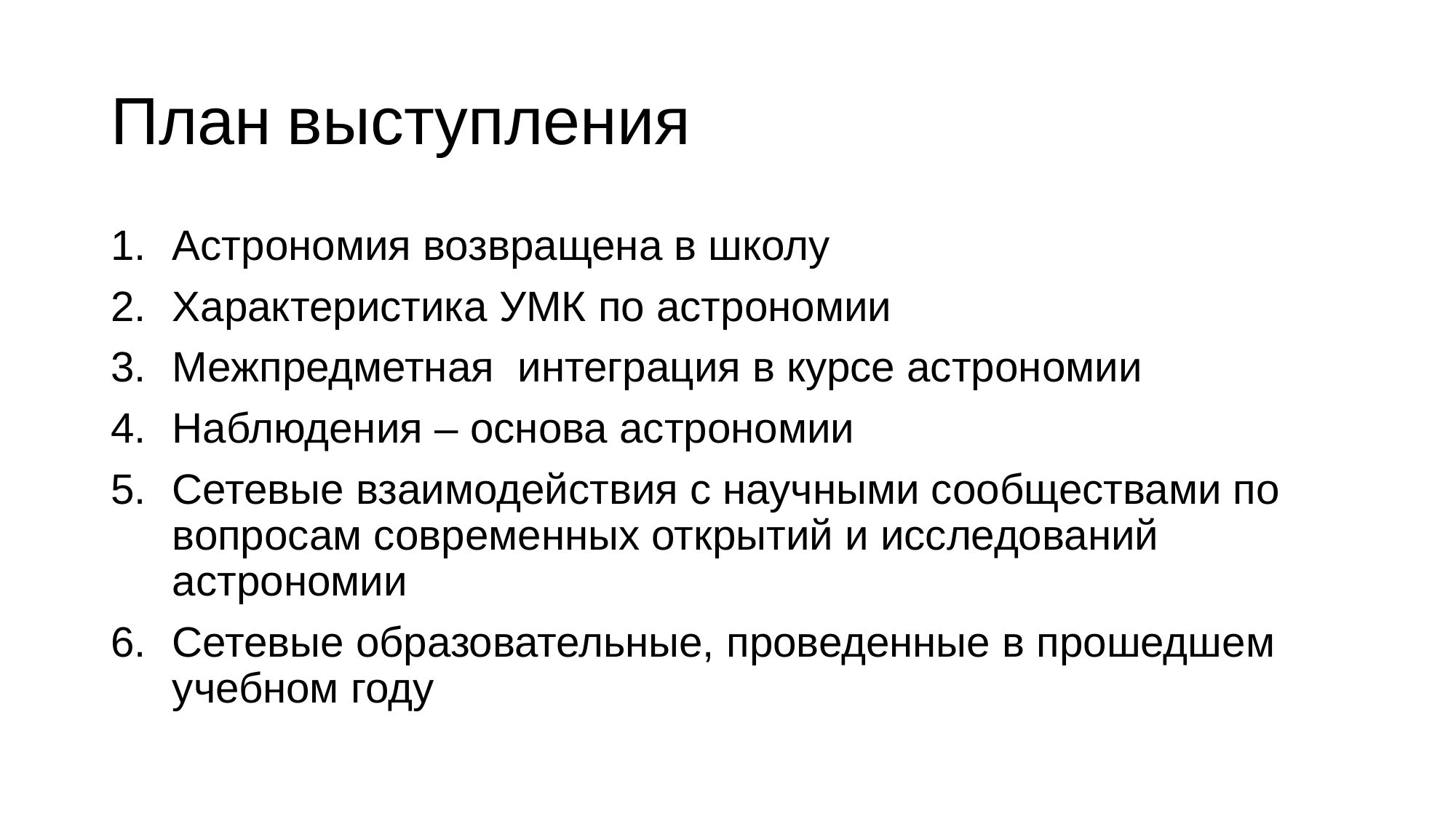

# План выступления
Астрономия возвращена в школу
Характеристика УМК по астрономии
Межпредметная  интеграция в курсе астрономии
Наблюдения – основа астрономии
Сетевые взаимодействия с научными сообществами по вопросам современных открытий и исследований астрономии
Сетевые образовательные, проведенные в прошедшем учебном году